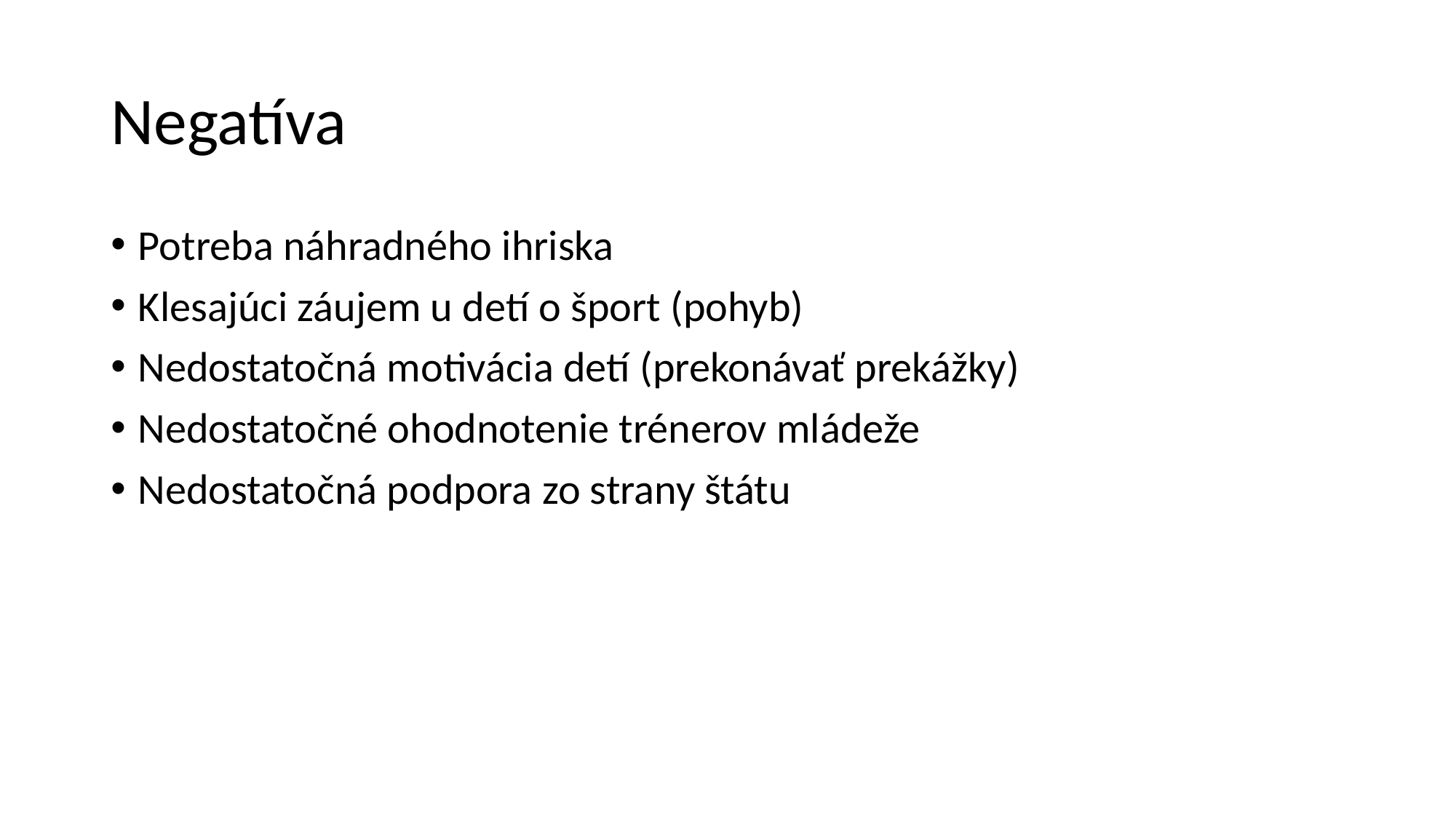

# Negatíva
Potreba náhradného ihriska
Klesajúci záujem u detí o šport (pohyb)
Nedostatočná motivácia detí (prekonávať prekážky)
Nedostatočné ohodnotenie trénerov mládeže
Nedostatočná podpora zo strany štátu